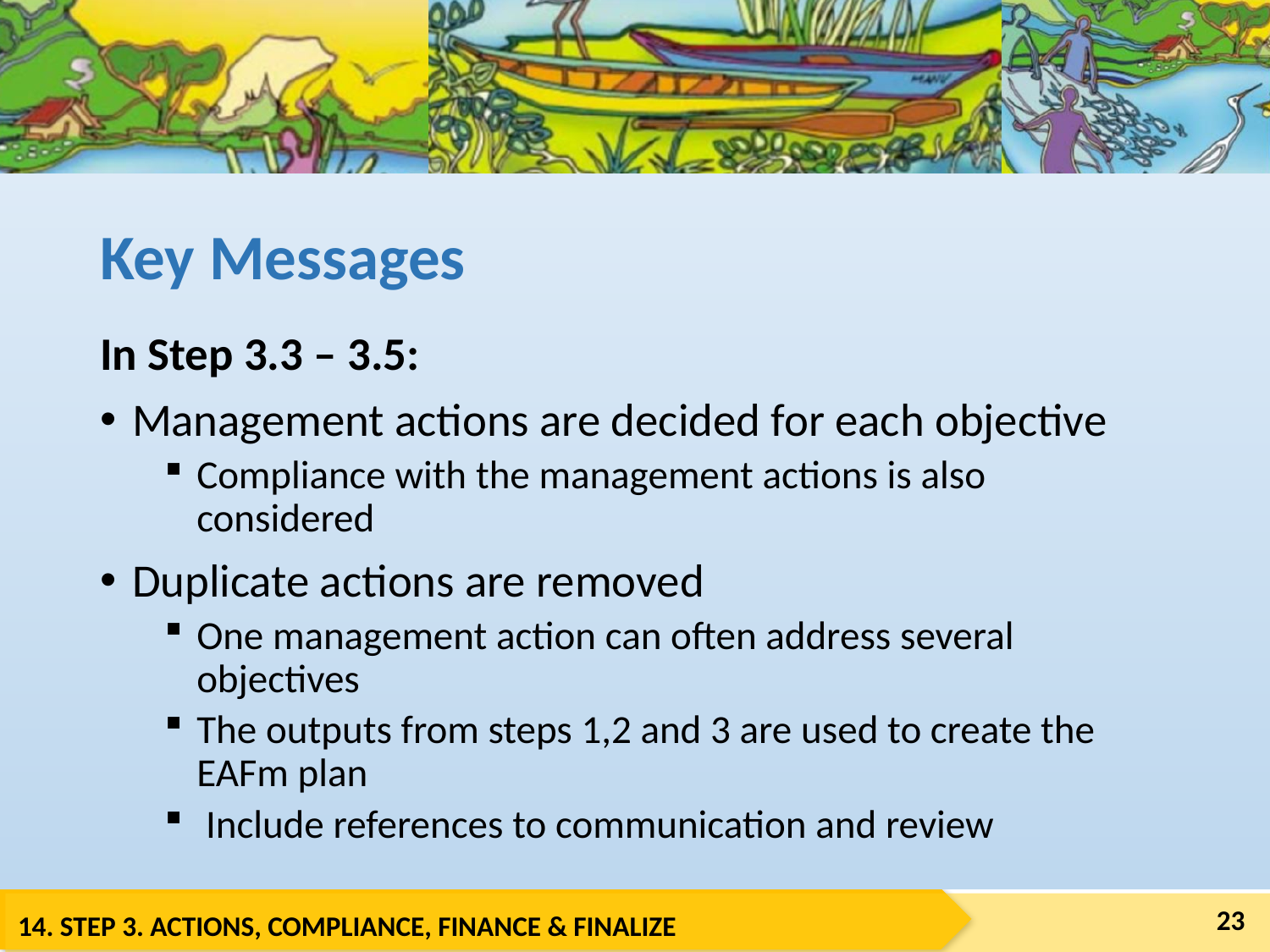

# Key Messages
In Step 3.3 – 3.5:
Management actions are decided for each objective
	Compliance with the management actions is also        	considered
Duplicate actions are removed
One management action can often address several objectives
The outputs from steps 1,2 and 3 are used to create the EAFm plan
 Include references to communication and review

23